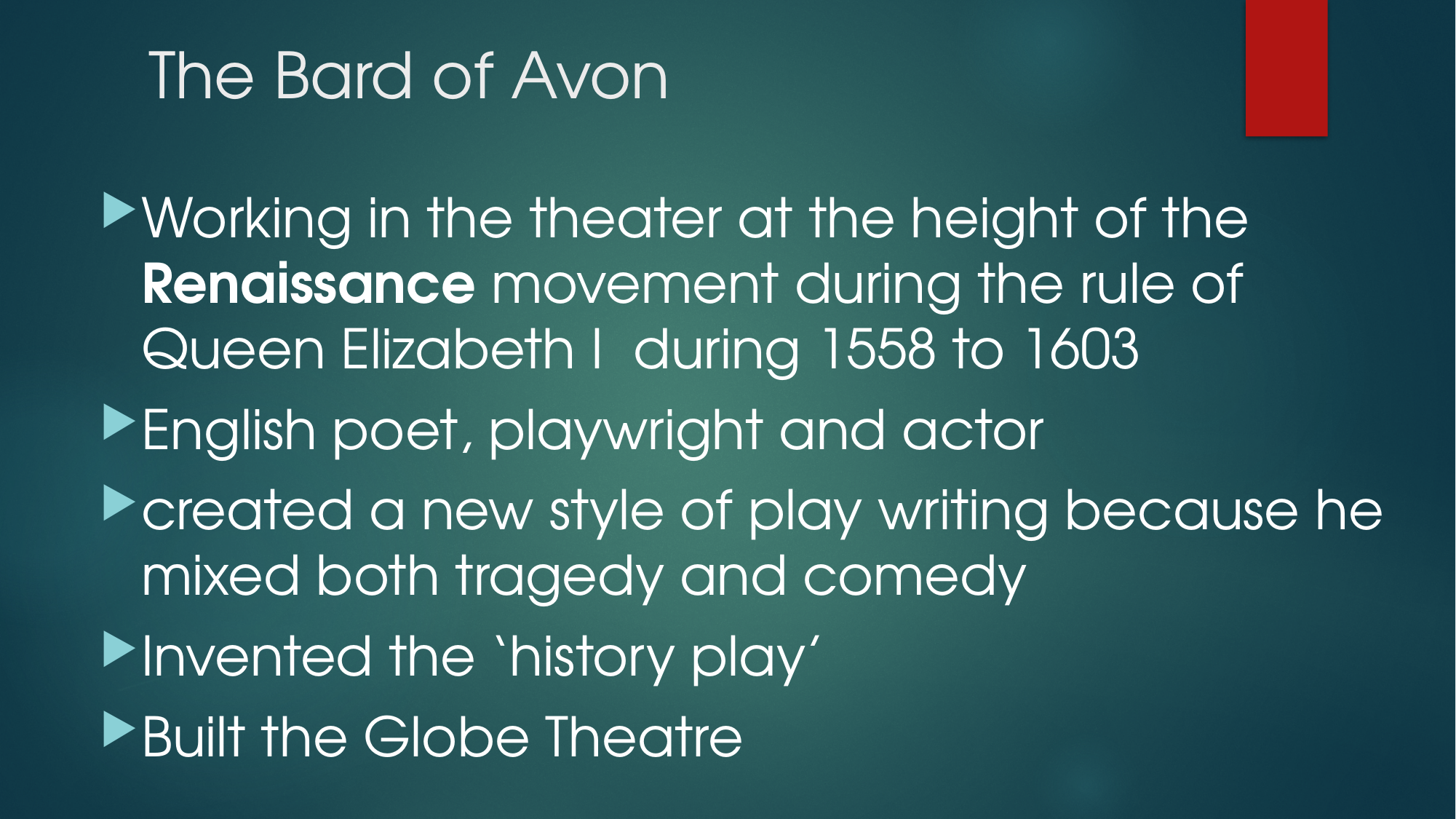

# The Bard of Avon
Working in the theater at the height of the Renaissance movement during the rule of Queen Elizabeth I  during 1558 to 1603
English poet, playwright and actor
created a new style of play writing because he mixed both tragedy and comedy
Invented the ‘history play’
Built the Globe Theatre